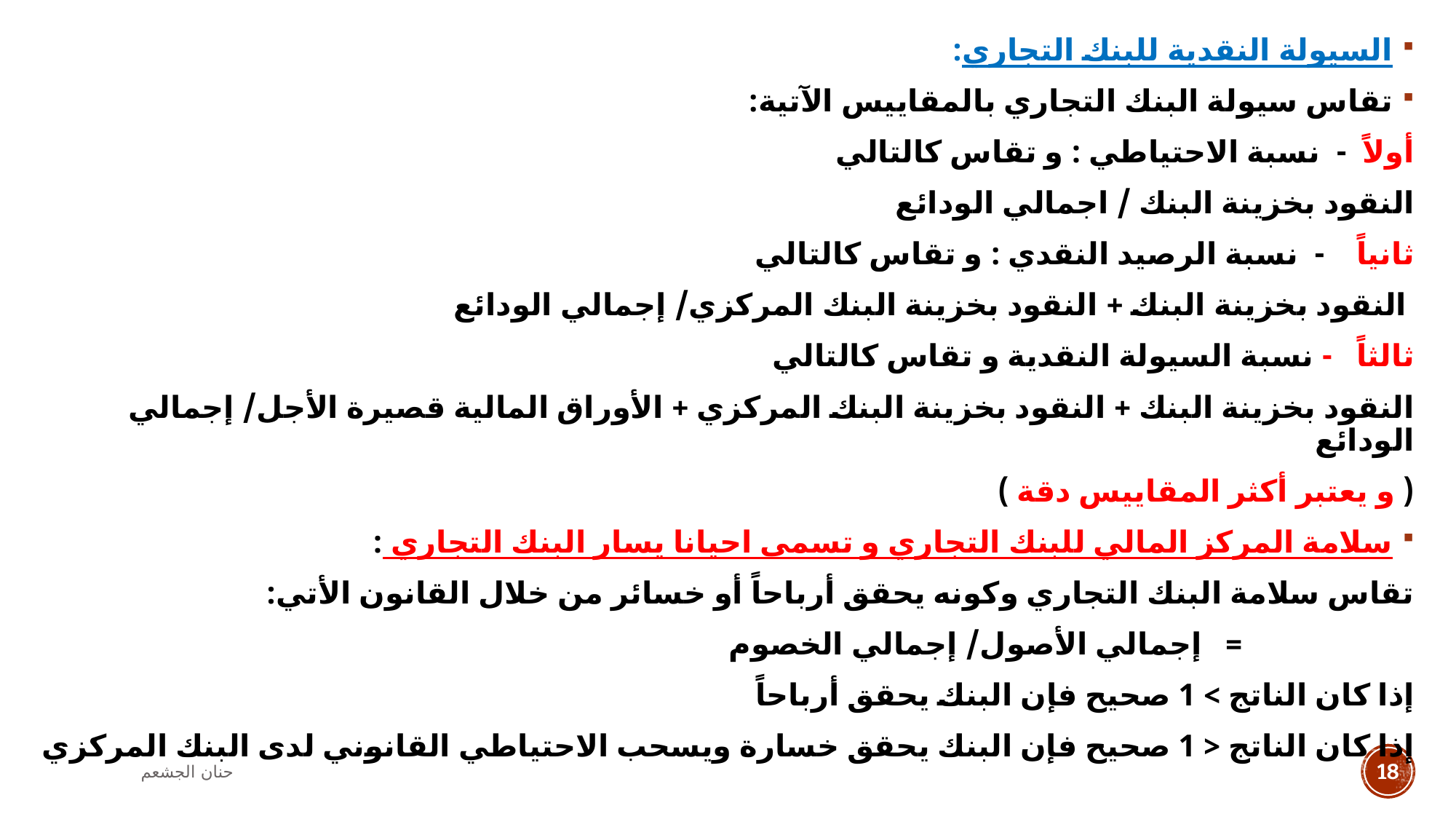

السيولة النقدية للبنك التجاري:
تقاس سيولة البنك التجاري بالمقاييس الآتية:
أولاً  -  نسبة الاحتياطي : و تقاس كالتالي
النقود بخزينة البنك / اجمالي الودائع
ثانياً    -  نسبة الرصيد النقدي : و تقاس كالتالي
 النقود بخزينة البنك + النقود بخزينة البنك المركزي/ إجمالي الودائع
ثالثاً   - نسبة السيولة النقدية و تقاس كالتالي
النقود بخزينة البنك + النقود بخزينة البنك المركزي + الأوراق المالية قصيرة الأجل/ إجمالي الودائع
( و يعتبر أكثر المقاييس دقة )
سلامة المركز المالي للبنك التجاري و تسمى احيانا يسار البنك التجاري :
تقاس سلامة البنك التجاري وكونه يحقق أرباحاً أو خسائر من خلال القانون الأتي:
                      =   إجمالي الأصول/ إجمالي الخصوم
إذا كان الناتج > 1 صحيح فإن البنك يحقق أرباحاً
إذا كان الناتج < 1 صحيح فإن البنك يحقق خسارة ويسحب الاحتياطي القانوني لدى البنك المركزي
حنان الجشعم
18